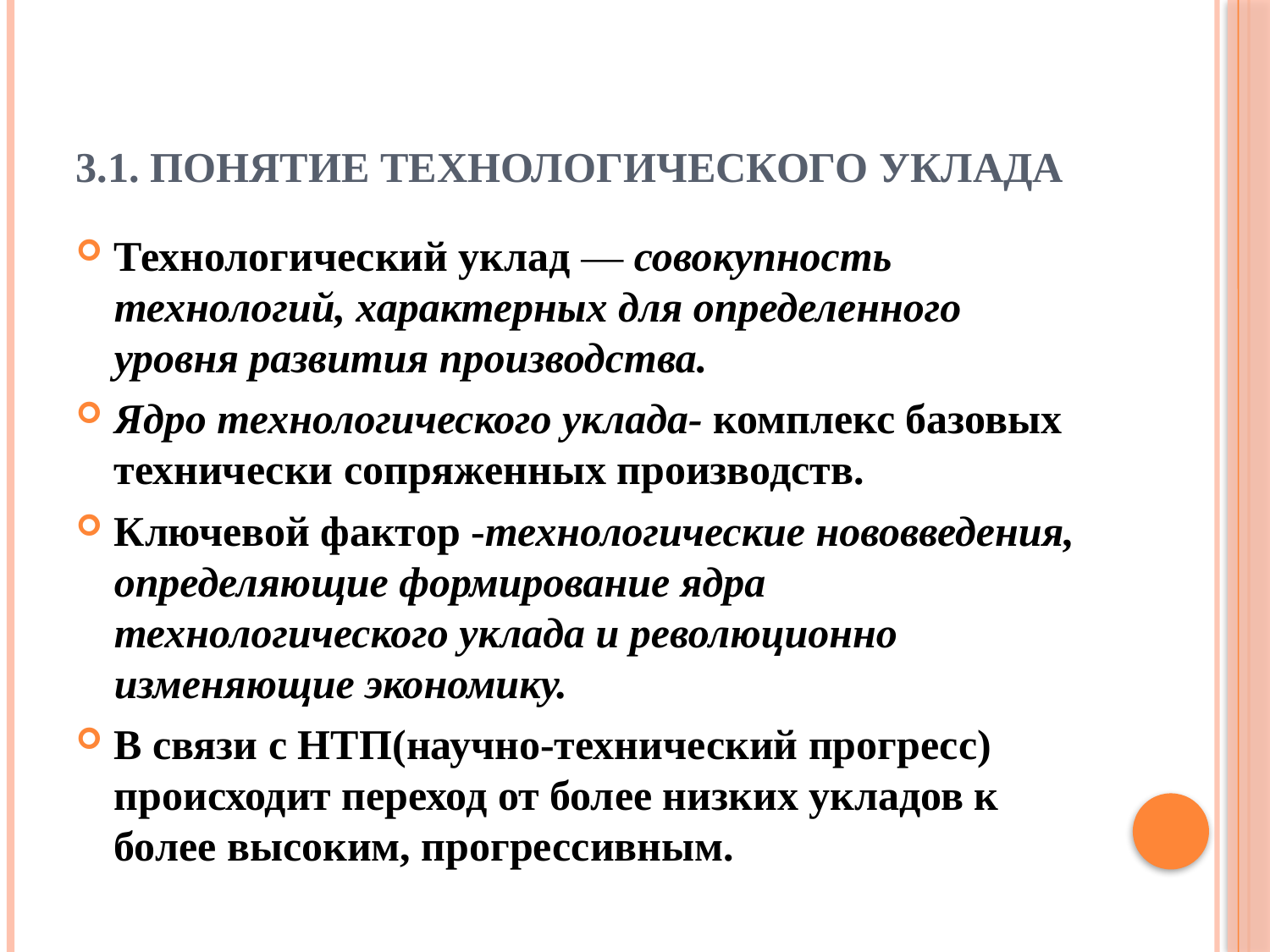

# 3.1. Понятие технологического уклада
Технологический уклад — совокупность технологий, характерных для определенного уровня развития производства.
Ядро технологического уклада- комплекс базовых технически сопряженных производств.
Ключевой фактор -технологические нововведения, определяющие формирование ядра технологического уклада и революционно изменяющие экономику.
В связи с НТП(научно-технический прогресс) происходит переход от более низких укладов к более высоким, прогрессивным.